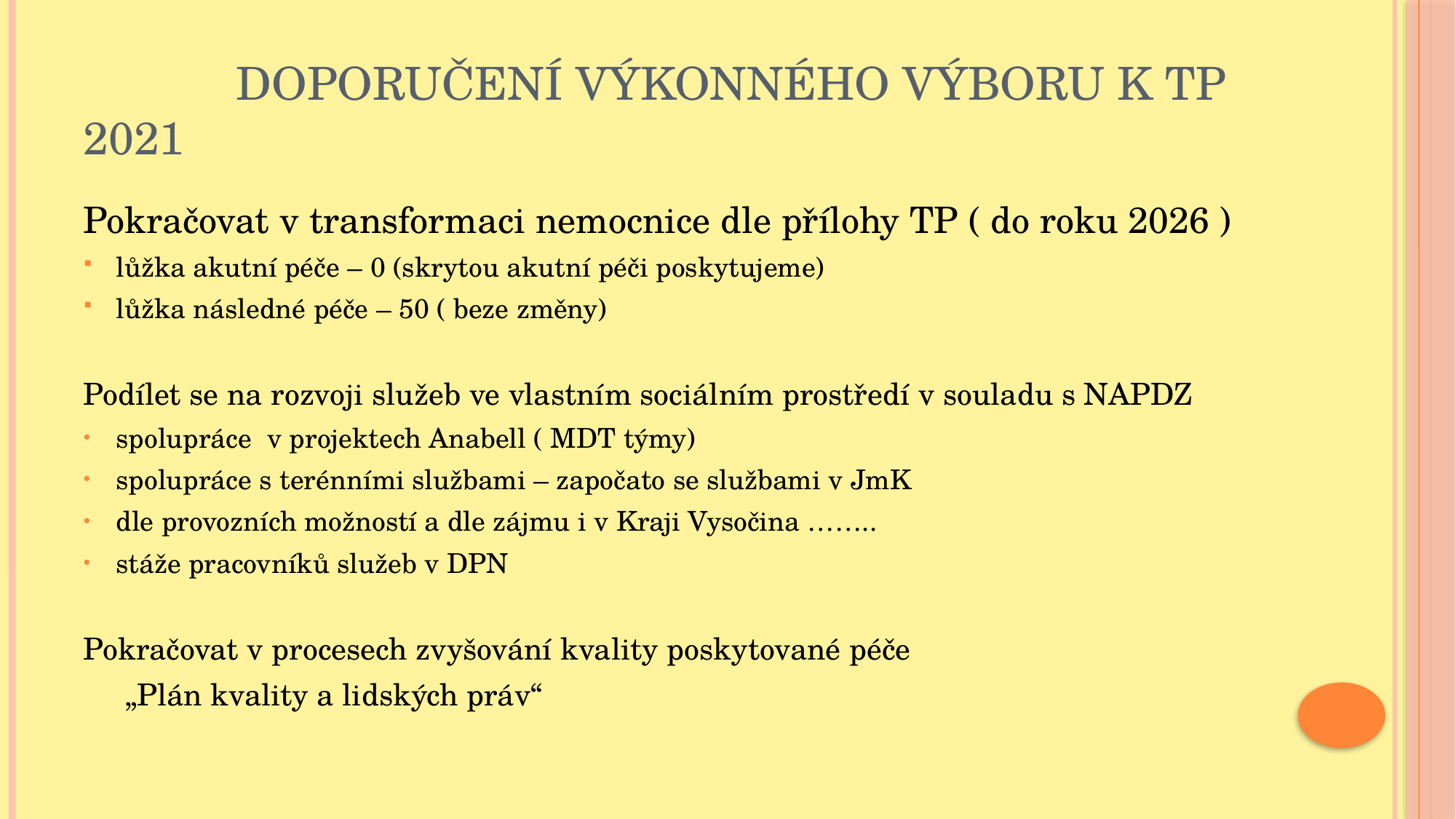

# Doporučení výkonného výboru k TP 2021
Pokračovat v transformaci nemocnice dle přílohy TP ( do roku 2026 )
lůžka akutní péče – 0 (skrytou akutní péči poskytujeme)
lůžka následné péče – 50 ( beze změny)

Podílet se na rozvoji služeb ve vlastním sociálním prostředí v souladu s NAPDZ
spolupráce  v projektech Anabell ( MDT týmy)
spolupráce s terénními službami – započato se službami v JmK
dle provozních možností a dle zájmu i v Kraji Vysočina ……..
stáže pracovníků služeb v DPN

Pokračovat v procesech zvyšování kvality poskytované péče
     „Plán kvality a lidských práv“